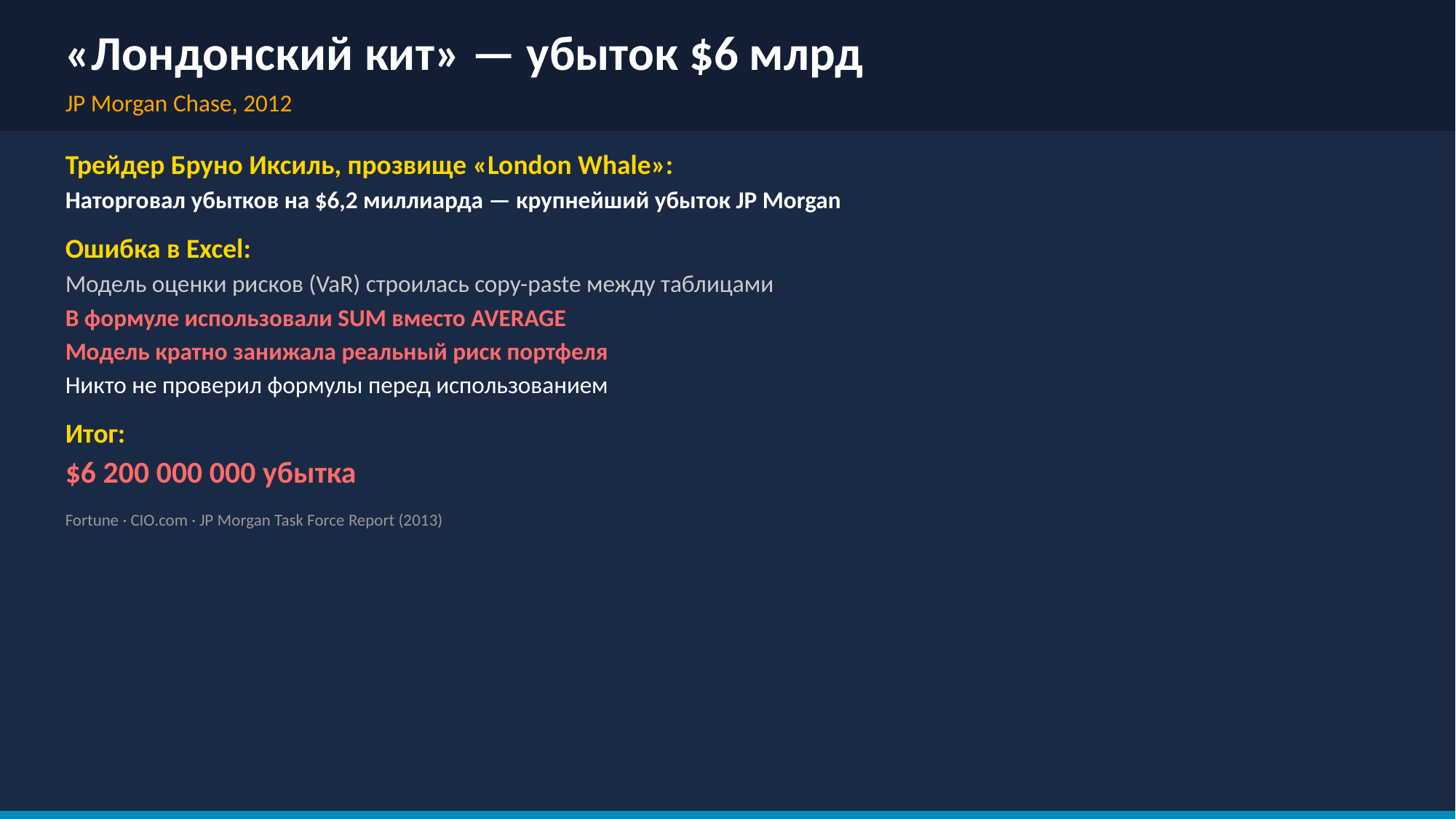

«Лондонский кит» — убыток $6 млрд
JP Morgan Chase, 2012
Трейдер Бруно Иксиль, прозвище «London Whale»:
Наторговал убытков на $6,2 миллиарда — крупнейший убыток JP Morgan

Ошибка в Excel:
Модель оценки рисков (VaR) строилась copy-paste между таблицами
В формуле использовали SUM вместо AVERAGE
Модель кратно занижала реальный риск портфеля
Никто не проверил формулы перед использованием

Итог:
$6 200 000 000 убытка

Fortune · CIO.com · JP Morgan Task Force Report (2013)